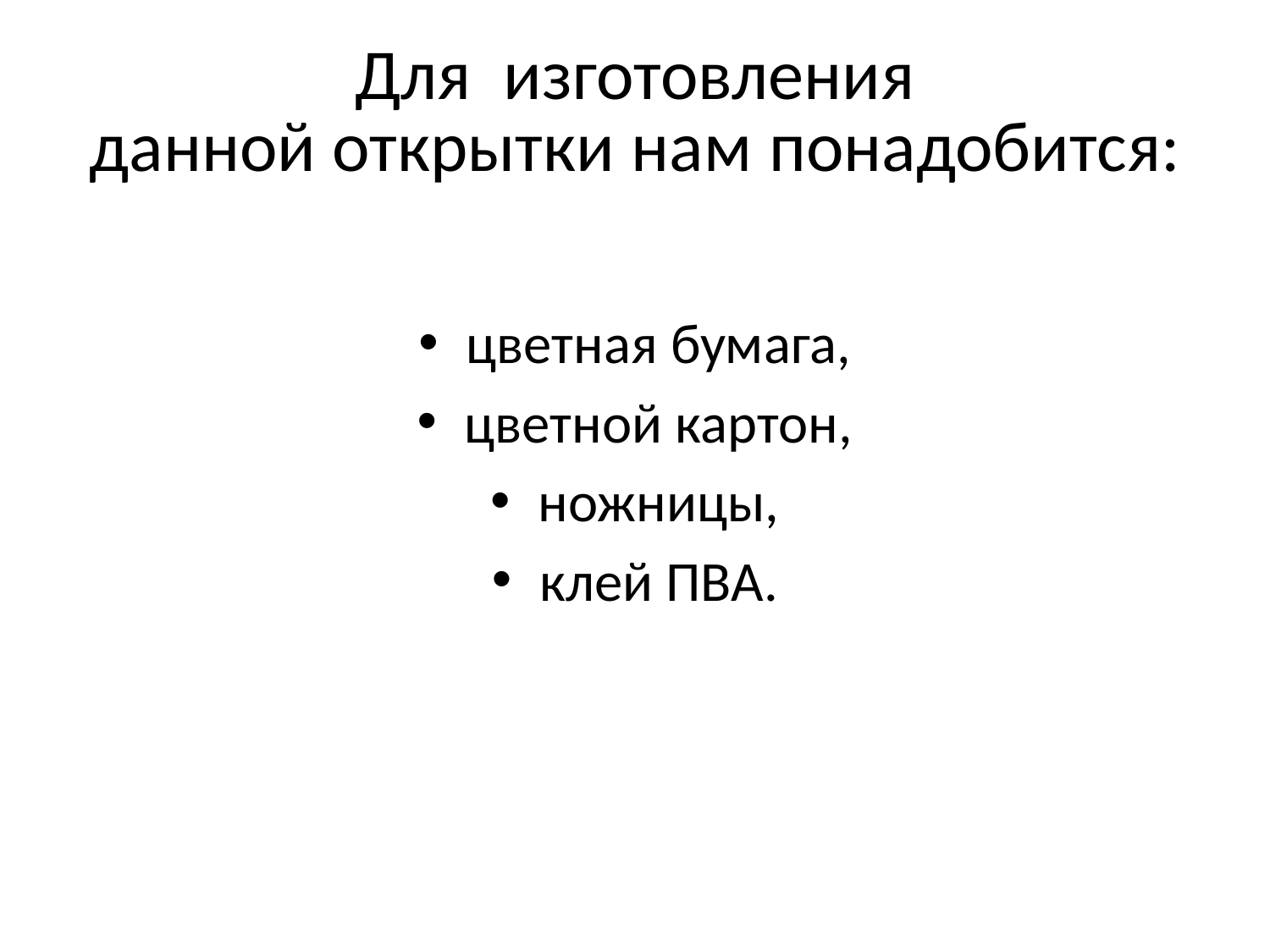

# Для  изготовления данной открытки нам понадобится:

цветная бумага,
цветной картон,
ножницы,
клей ПВА.